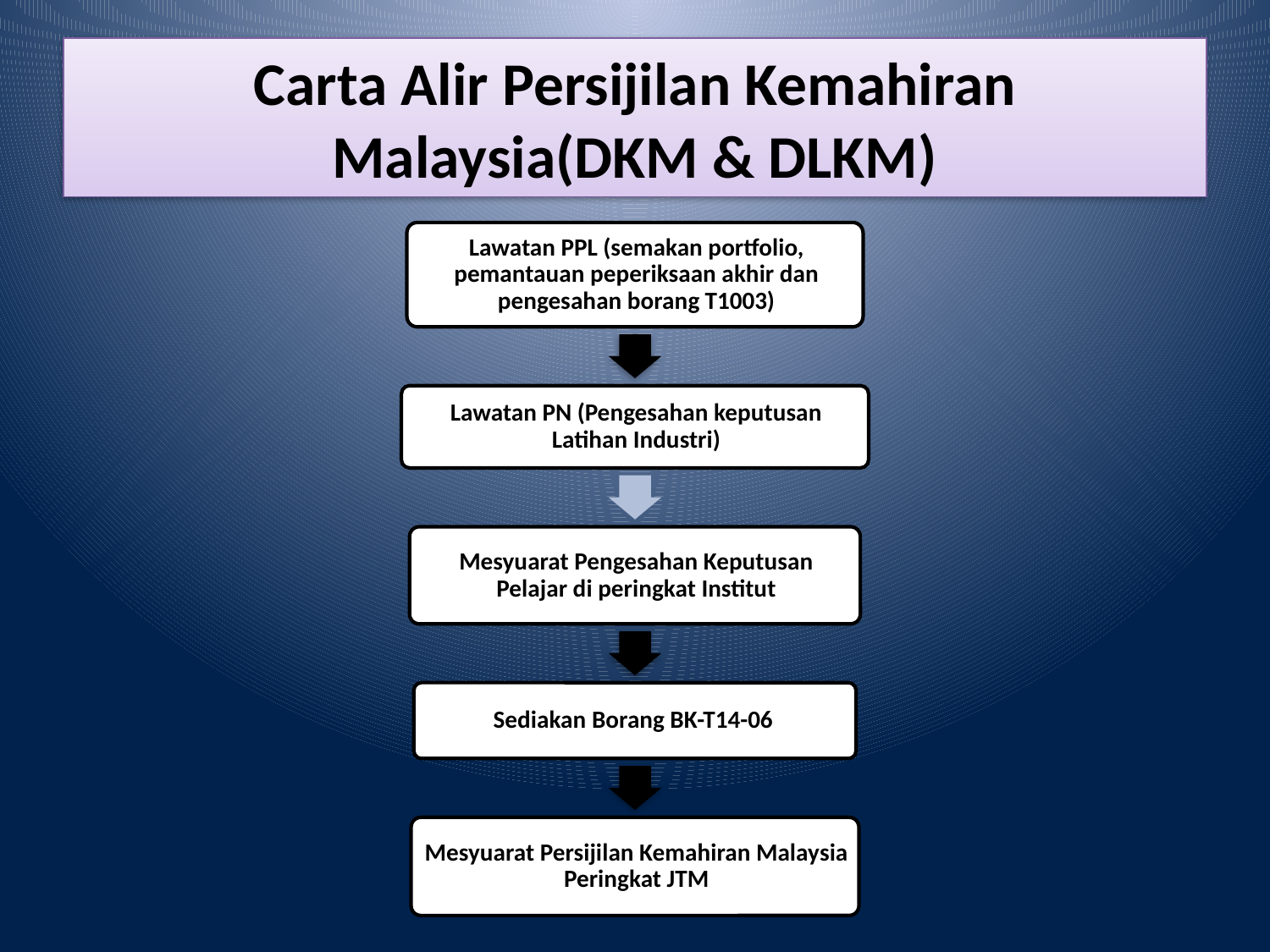

# Carta Alir Persijilan Kemahiran Malaysia(DKM & DLKM)
Lawatan PPL (semakan portfolio, pemantauan peperiksaan akhir dan pengesahan borang T1003)

Lawatan PN (Pengesahan keputusan Latihan Industri)

Mesyuarat Pengesahan Keputusan Pelajar di peringkat Institut

Sediakan Borang BK-T14-06

Mesyuarat Persijilan Kemahiran Malaysia Peringkat JTM